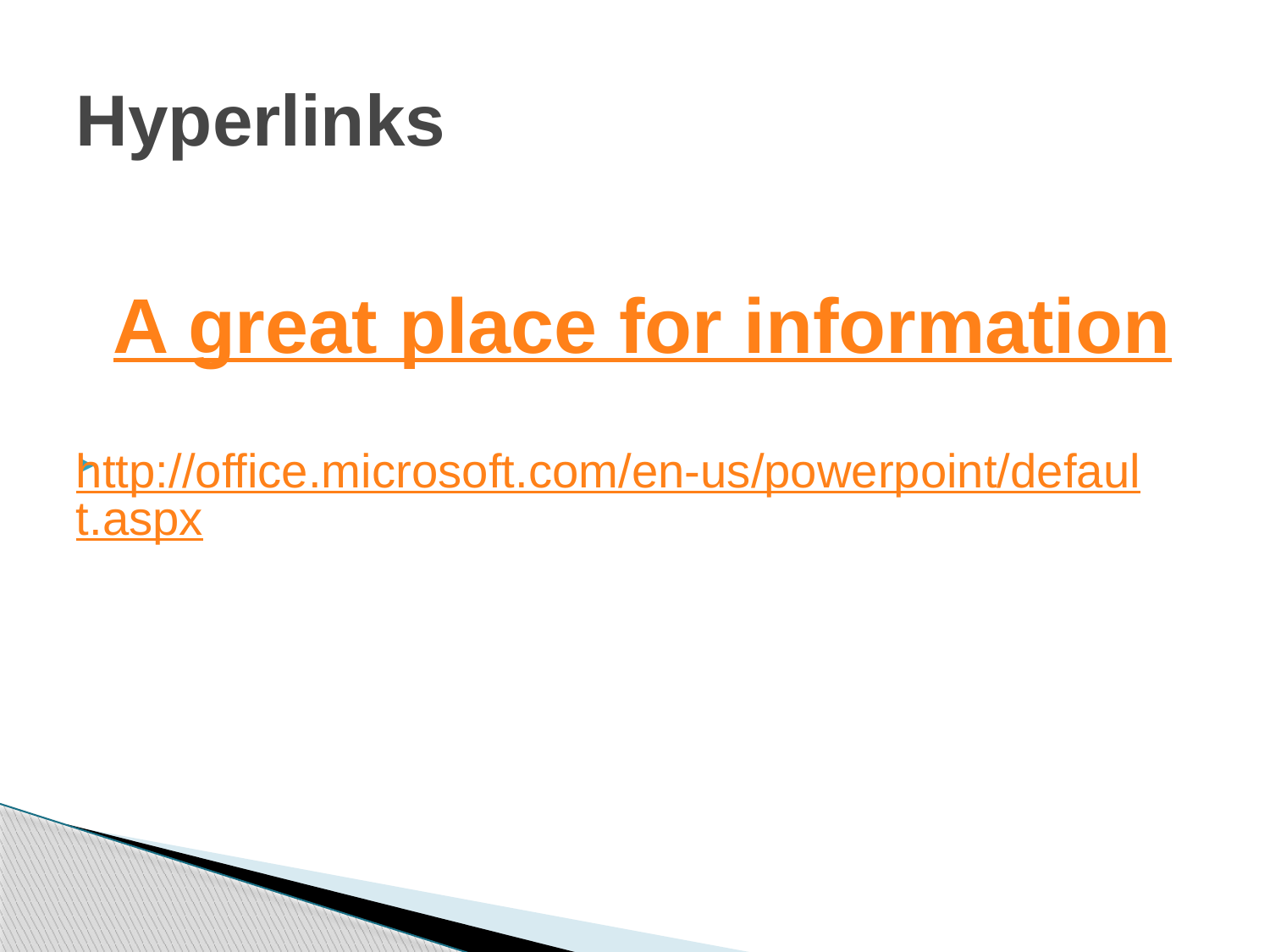

# Hyperlinks

A great place for information

http://office.microsoft.com/en-us/powerpoint/default.aspx